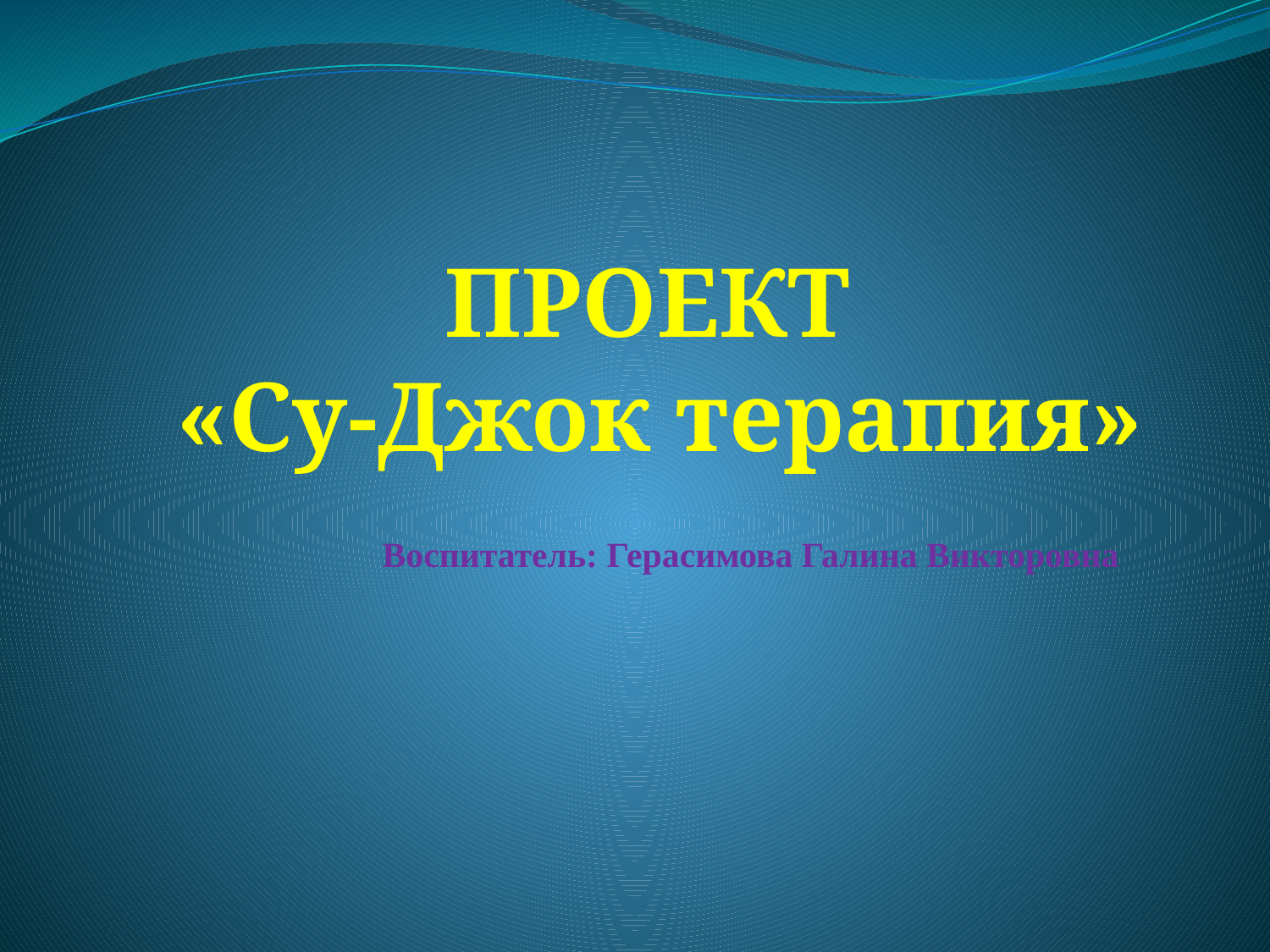

ПРОЕКТ
«Су-Джок терапия»
Воспитатель: Герасимова Галина Викторовна